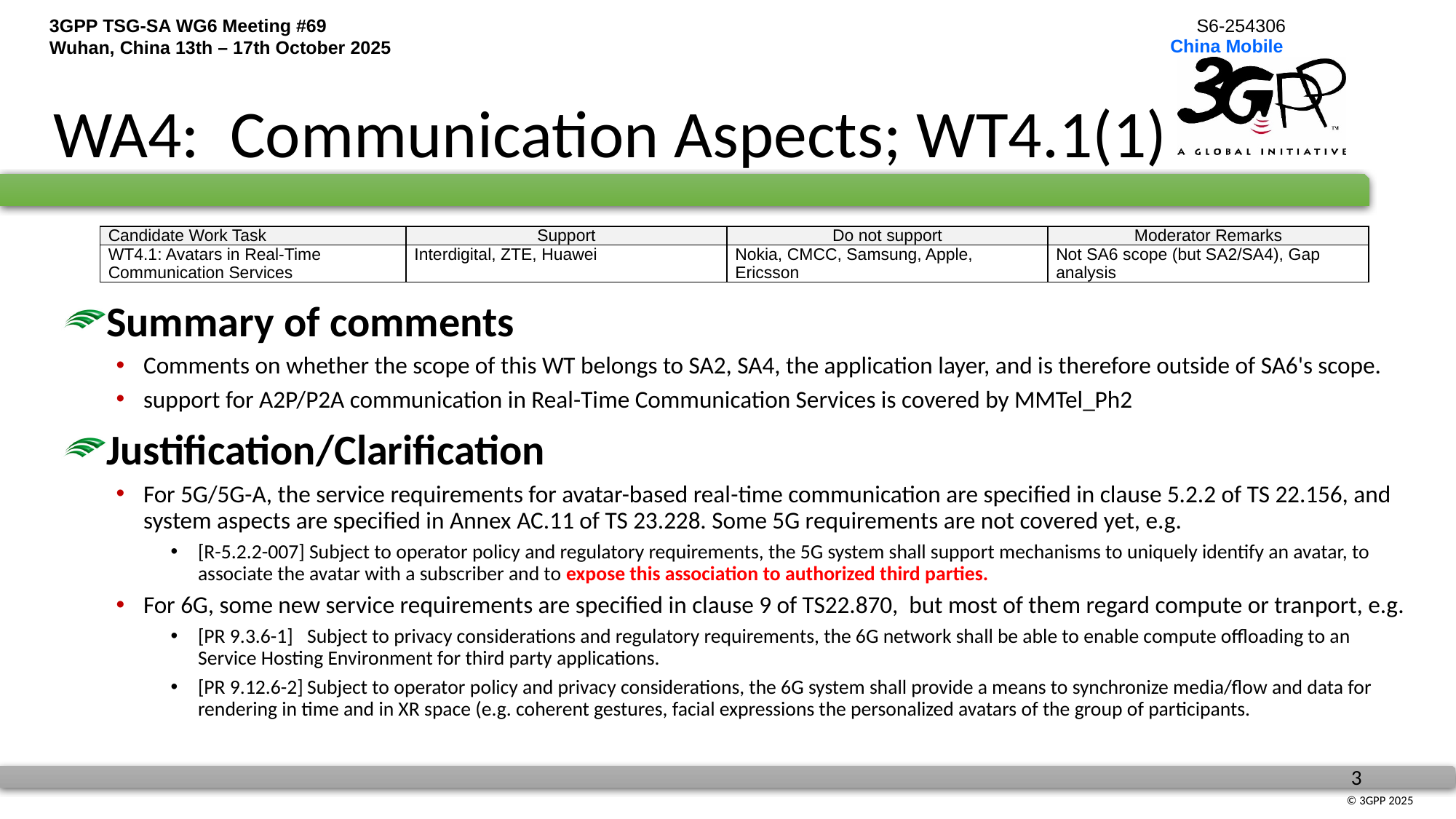

# WA4:  Communication Aspects; WT4.1(1)
| Candidate Work Task | Support | Do not support | Moderator Remarks |
| --- | --- | --- | --- |
| WT4.1: Avatars in Real-Time Communication Services | Interdigital, ZTE, Huawei | Nokia, CMCC, Samsung, Apple, Ericsson | Not SA6 scope (but SA2/SA4), Gap analysis |

Summary of comments
Comments on whether the scope of this WT belongs to SA2, SA4, the application layer, and is therefore outside of SA6's scope.
support for A2P/P2A communication in Real-Time Communication Services is covered by MMTel_Ph2
Justification/Clarification
For 5G/5G-A, the service requirements for avatar-based real-time communication are specified in clause 5.2.2 of TS 22.156, and system aspects are specified in Annex AC.11 of TS 23.228. Some 5G requirements are not covered yet, e.g.
[R-5.2.2-007] Subject to operator policy and regulatory requirements, the 5G system shall support mechanisms to uniquely identify an avatar, to associate the avatar with a subscriber and to expose this association to authorized third parties.
For 6G, some new service requirements are specified in clause 9 of TS22.870,  but most of them regard compute or tranport, e.g.
[PR 9.3.6-1] 	Subject to privacy considerations and regulatory requirements, the 6G network shall be able to enable compute offloading to an Service Hosting Environment for third party applications.
[PR 9.12.6-2]	Subject to operator policy and privacy considerations, the 6G system shall provide a means to synchronize media/flow and data for rendering in time and in XR space (e.g. coherent gestures, facial expressions the personalized avatars of the group of participants.